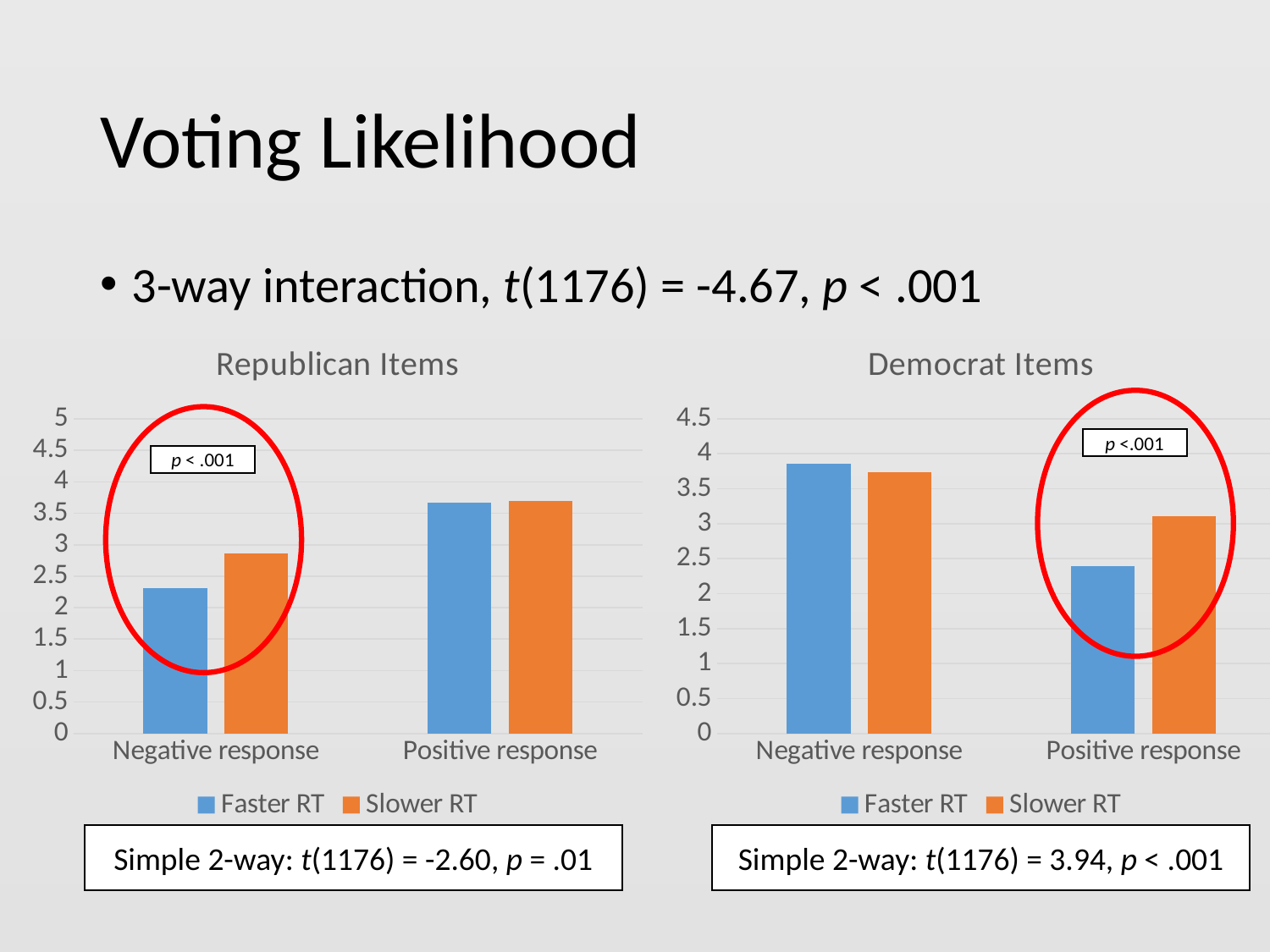

# Voting Likelihood
3-way interaction, t(1176) = -4.67, p < .001

### Chart: Republican Items

| Category | Faster RT | Slower RT |
|---|---|---|
| Negative response | 2.303823 | 2.865593 |
| Positive response | 3.6636969999999995 | 3.7019669999999993 |

### Chart: Democrat Items

| Category | Faster RT | Slower RT |
|---|---|---|
| Negative response | 3.8552289999999996 | 3.740615 |
| Positive response | 2.396879 | 3.1083490000000005 |

p <.001
p < .001
Simple 2-way: t(1176) = -2.60, p = .01
Simple 2-way: t(1176) = 3.94, p < .001